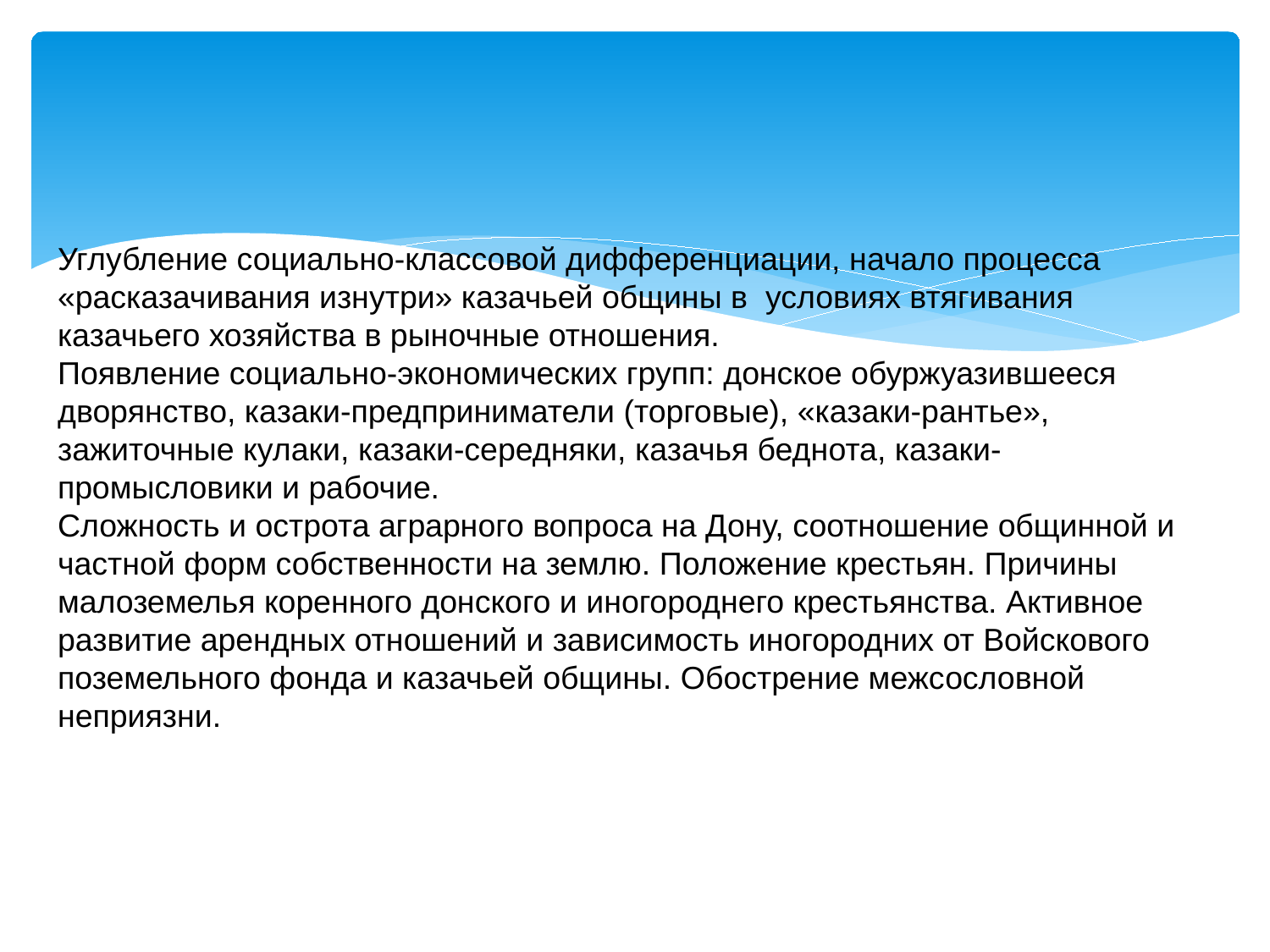

Углубление социально-классовой дифференциации, начало процесса «расказачивания изнутри» казачьей общины в  условиях втягивания казачьего хозяйства в рыночные отношения.
Появление социально-экономических групп: донское обуржуазившееся дворянство, казаки-предприниматели (торговые), «казаки-рантье», зажиточные кулаки, казаки-середняки, казачья беднота, казаки-промысловики и рабочие.
Сложность и острота аграрного вопроса на Дону, соотношение общинной и частной форм собственности на землю. Положение крестьян. Причины малоземелья коренного донского и иногороднего крестьянства. Активное развитие арендных отношений и зависимость иногородних от Войскового поземельного фонда и казачьей общины. Обострение межсословной неприязни.